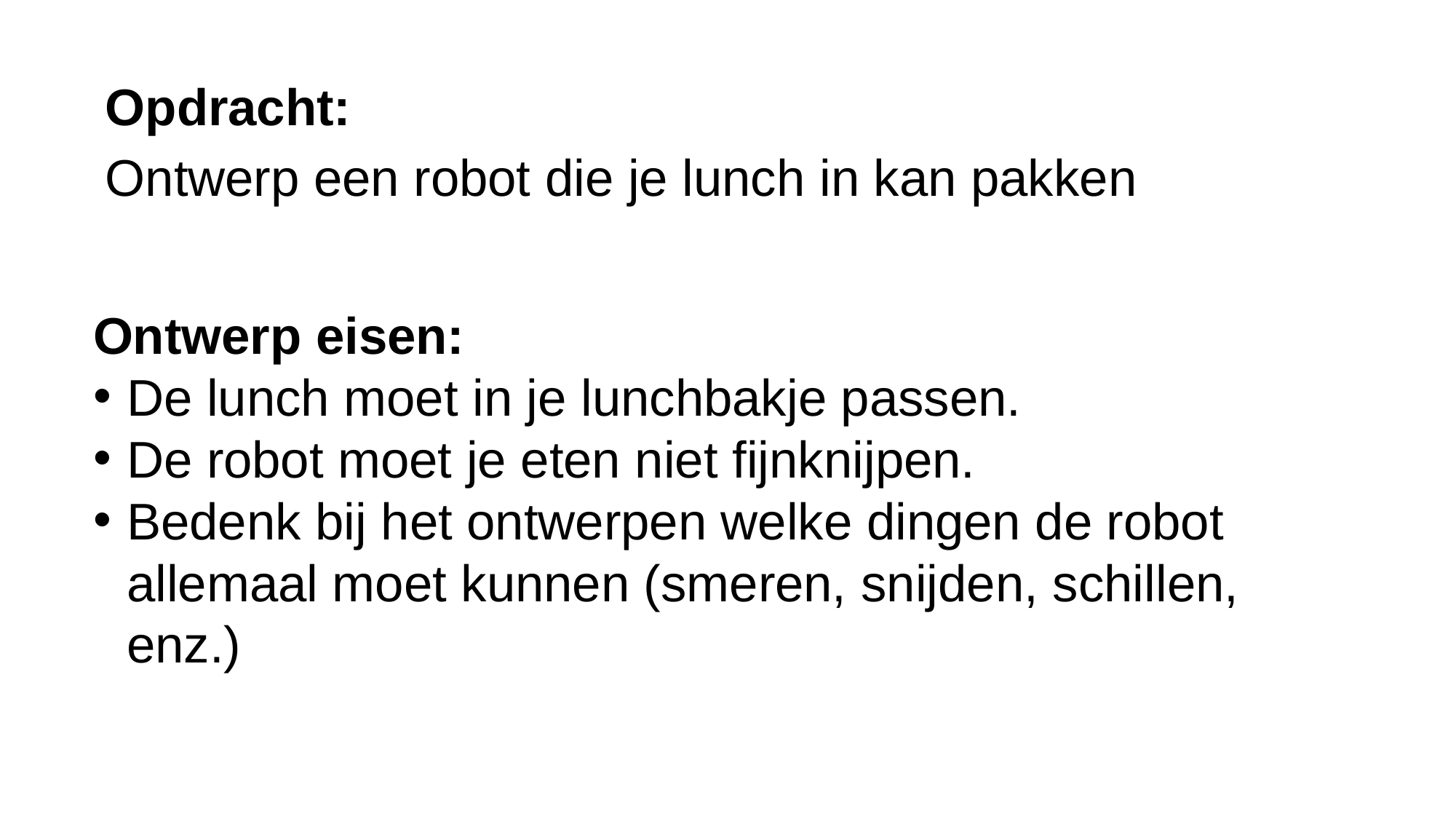

Opdracht:
Ontwerp een robot die je lunch in kan pakken
Ontwerp eisen:
De lunch moet in je lunchbakje passen.
De robot moet je eten niet fijnknijpen.
Bedenk bij het ontwerpen welke dingen de robot allemaal moet kunnen (smeren, snijden, schillen, enz.)